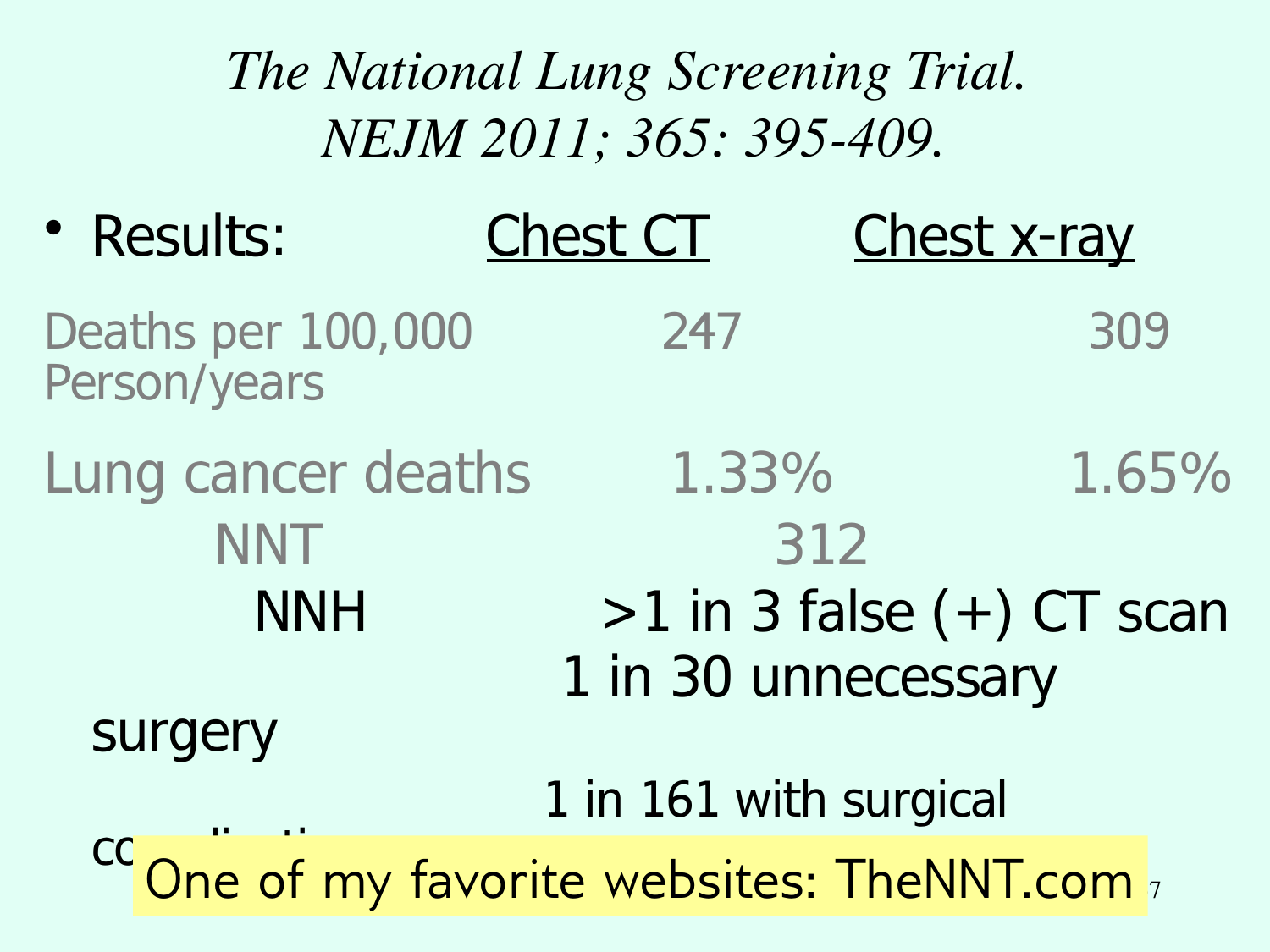

# The National Lung Screening Trial. NEJM 2011; 365: 395-409.
Results: 	        Chest CT		Chest x-ray

Deaths per 100,000	    247		       309
Person/years

Lung cancer deaths	    1.33%		     1.65%
	       NNT			          312
		  NNH      	>1 in 3 false (+) CT scan
				     1 in 30 unnecessary surgery
				    1 in 161 with surgical complication

One of my favorite websites: TheNNT.com
37